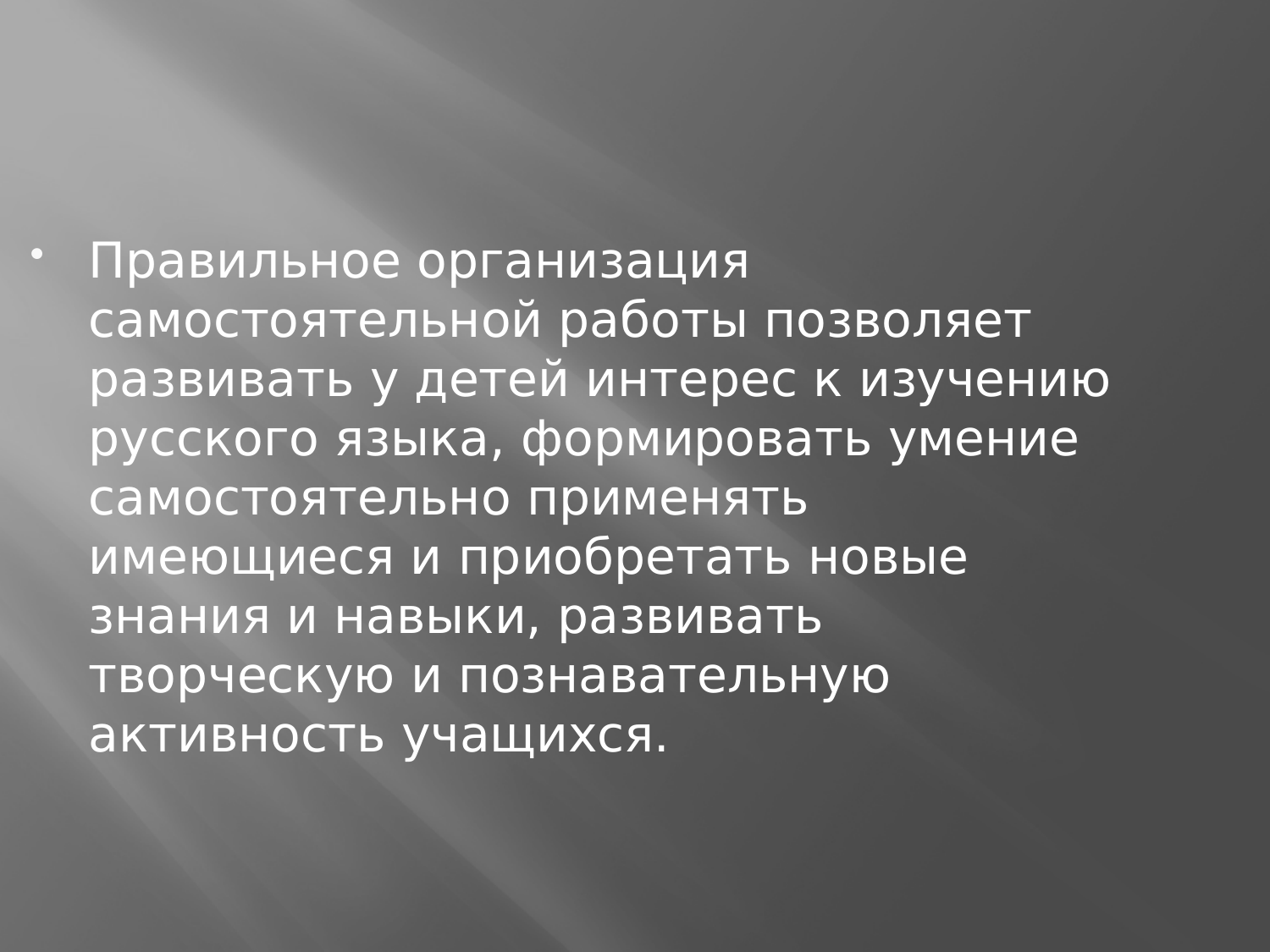

Правильное организация самостоятельной работы позволяет развивать у детей интерес к изучению русского языка, формировать умение самостоятельно применять имеющиеся и приобретать новые знания и навыки, развивать творческую и познавательную активность учащихся.